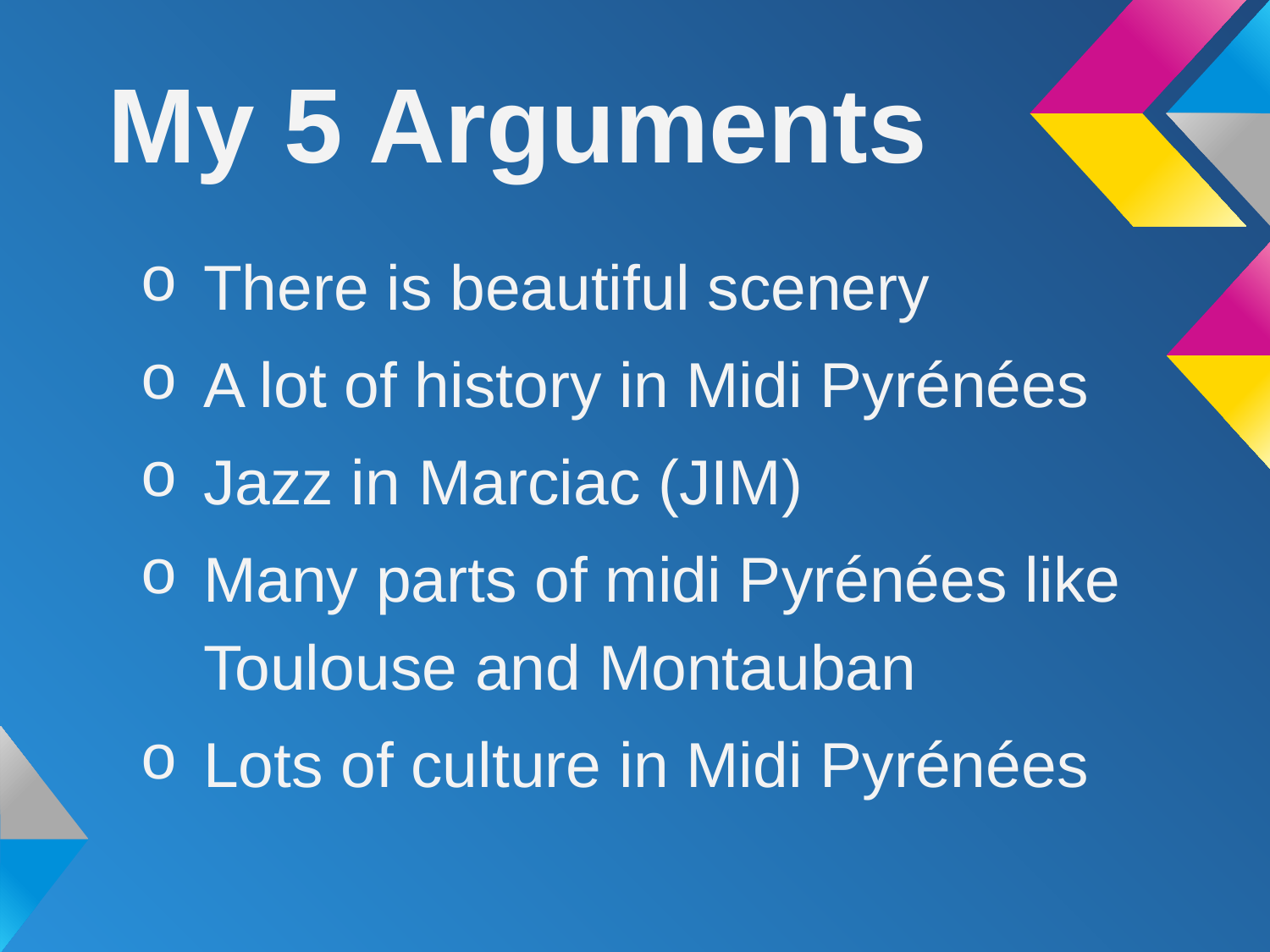

# My 5 Arguments
There is beautiful scenery
A lot of history in Midi Pyrénées
Jazz in Marciac (JIM)
Many parts of midi Pyrénées like Toulouse and Montauban
Lots of culture in Midi Pyrénées